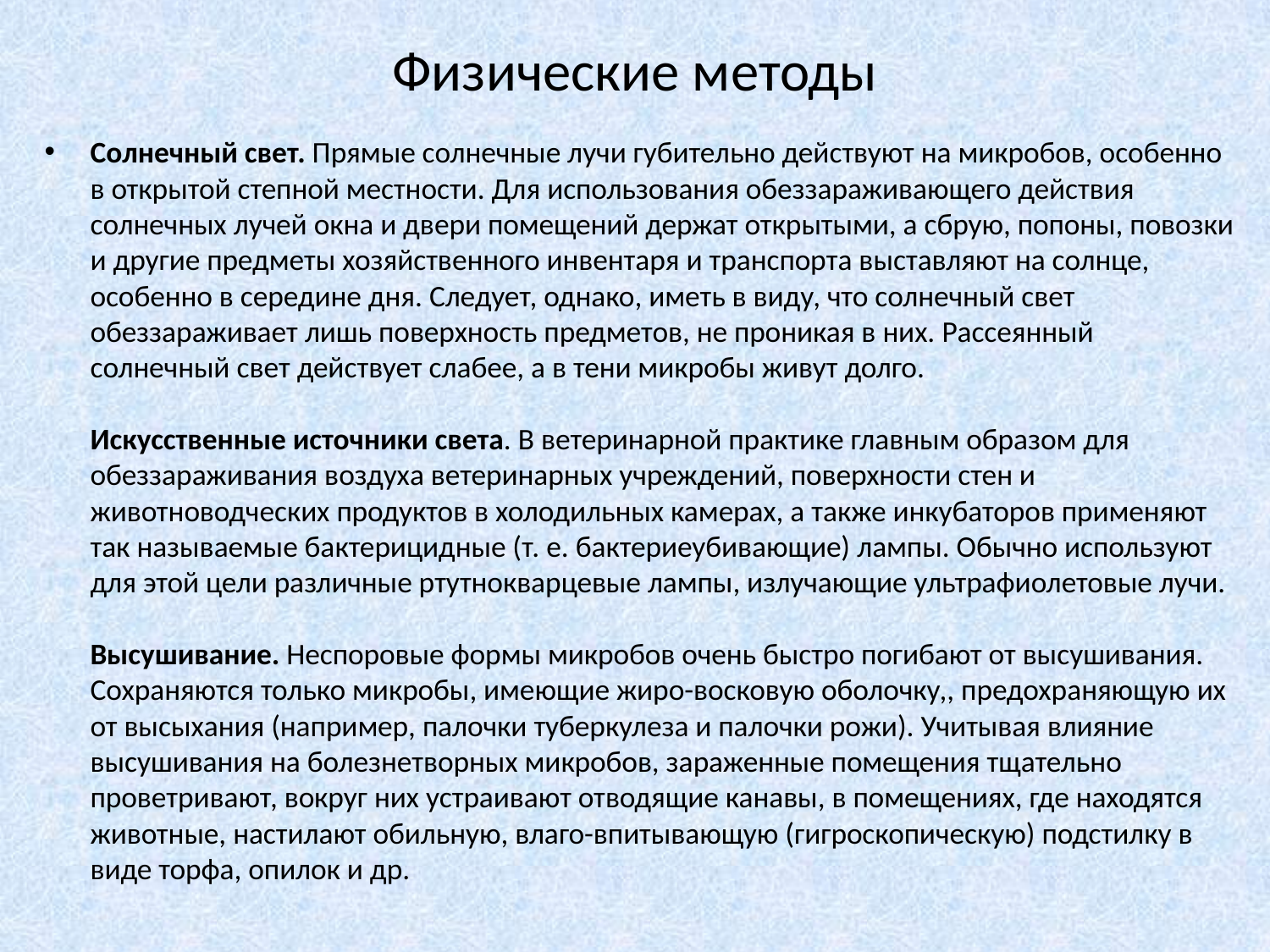

# Физические методы
Солнечный свет. Прямые солнечные лучи губительно действуют на микробов, особенно в открытой степной местности. Для использования обеззараживающего действия солнечных лучей окна и двери помещений держат открытыми, а сбрую, попоны, повозки и другие предметы хозяйственного инвентаря и транспорта выставляют на солнце, особенно в середине дня. Следует, однако, иметь в виду, что солнечный свет обеззараживает лишь поверхность предметов, не проникая в них. Рассеянный солнечный свет действует слабее, а в тени микробы живут долго.
Искусственные источники света. В ветеринарной практике главным образом для обеззараживания воздуха ветеринарных учреждений, поверхности стен и животноводческих продуктов в холодильных камерах, а также инкубаторов применяют так называемые бактерицидные (т. е. бактериеубивающие) лампы. Обычно используют для этой цели различные ртутнокварцевые лампы, излучающие ультрафиолетовые лучи.
Высушивание. Неспоровые формы микробов очень быстро погибают от высушивания. Сохраняются только микробы, имеющие жиро-восковую оболочку,, предохраняющую их от высыхания (например, палочки туберкулеза и палочки рожи). Учитывая влияние высушивания на болезнетворных микробов, зараженные помещения тщательно проветривают, вокруг них устраивают отводящие канавы, в помещениях, где находятся животные, настилают обильную, влаго-впитывающую (гигроскопическую) подстилку в виде торфа, опилок и др.